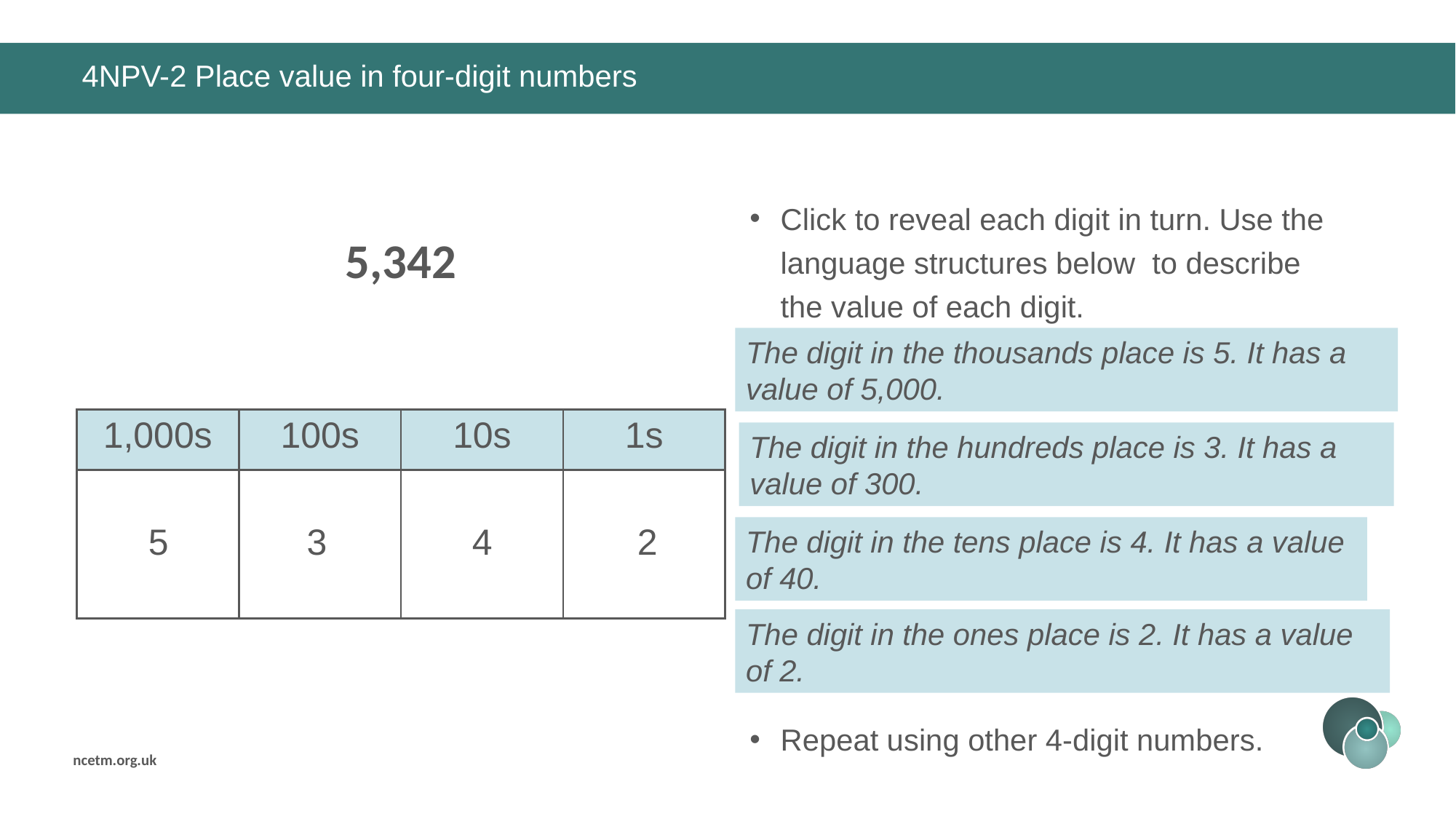

# 4NPV-2 Place value in four-digit numbers
Click to reveal each digit in turn. Use the language structures below  to describe the value of each digit.

Repeat using other 4-digit numbers.

5,342
The digit in the thousands place is 5. It has a value of 5,000.
| 1,000s | 100s | 10s | 1s |
| --- | --- | --- | --- |
|  |  |  |  |
The digit in the hundreds place is 3. It has a value of 300.
2
3
4
5
The digit in the tens place is 4. It has a value of 40.
The digit in the ones place is 2. It has a value of 2.